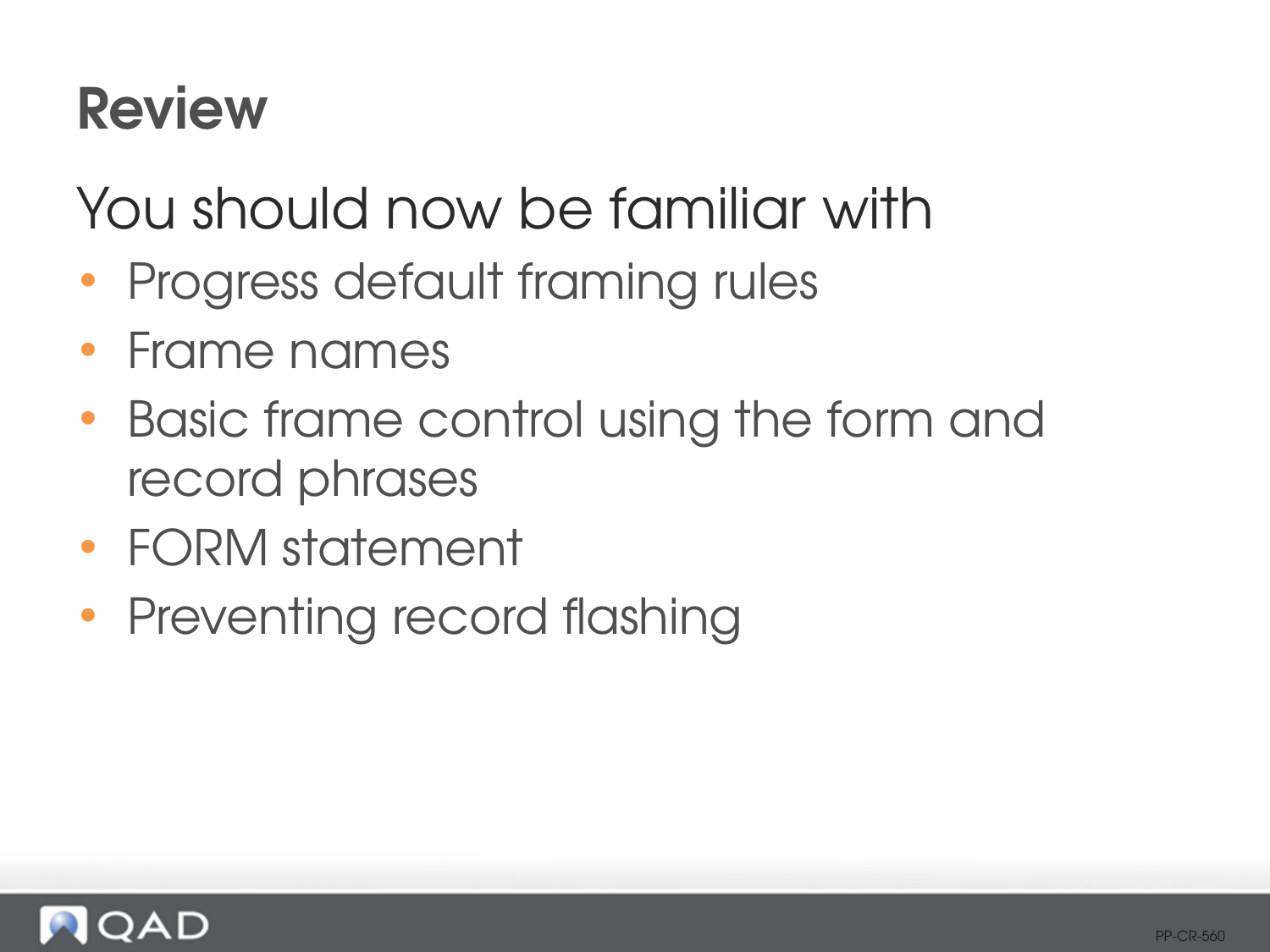

# Review
You should now be familiar with
Progress default framing rules
Frame names
Basic frame control using the form and record phrases
FORM statement
Preventing record flashing
PP-CR-560